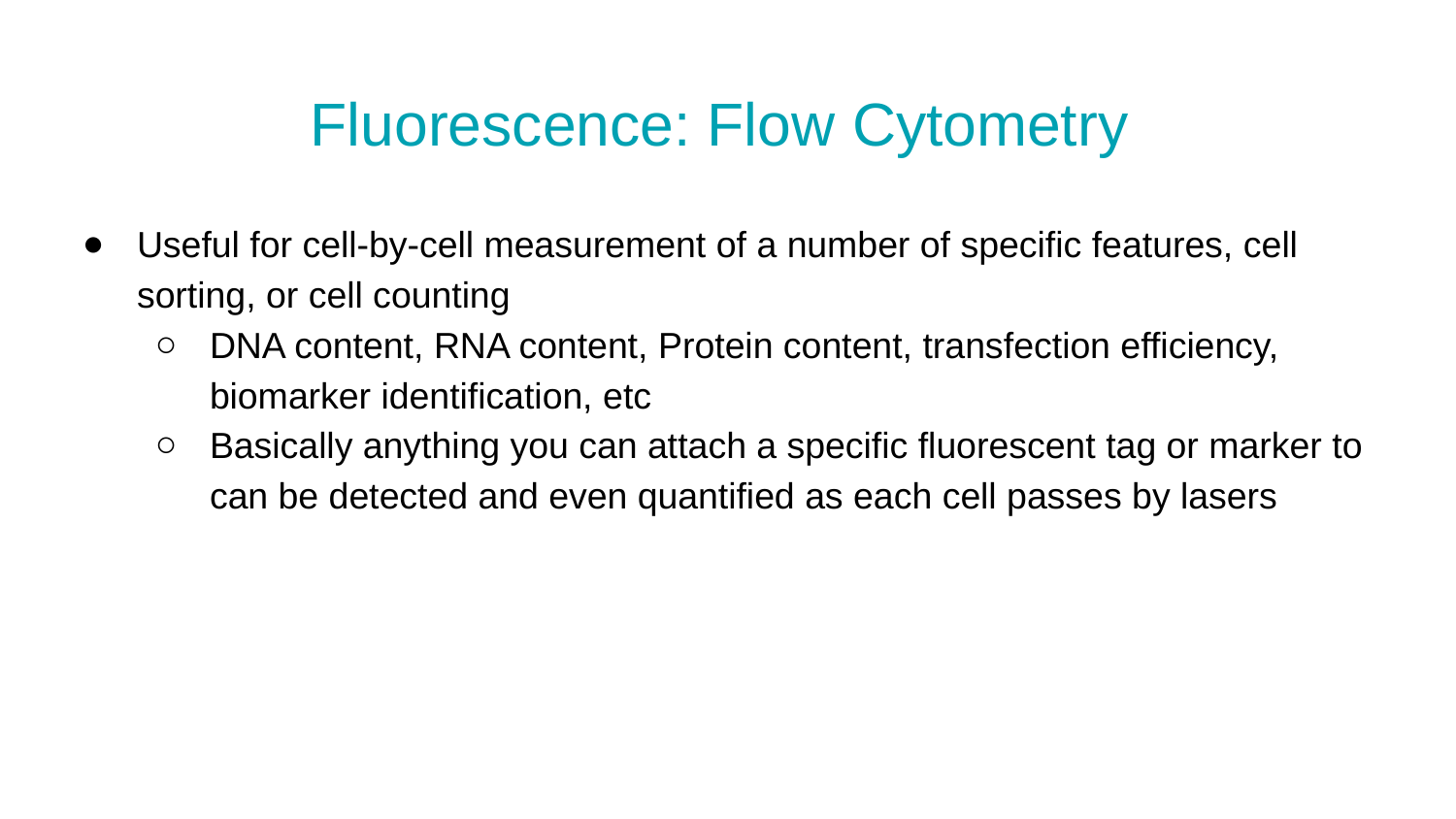

# Fluorescence: Flow Cytometry
Useful for cell-by-cell measurement of a number of specific features, cell sorting, or cell counting
DNA content, RNA content, Protein content, transfection efficiency, biomarker identification, etc
Basically anything you can attach a specific fluorescent tag or marker to can be detected and even quantified as each cell passes by lasers